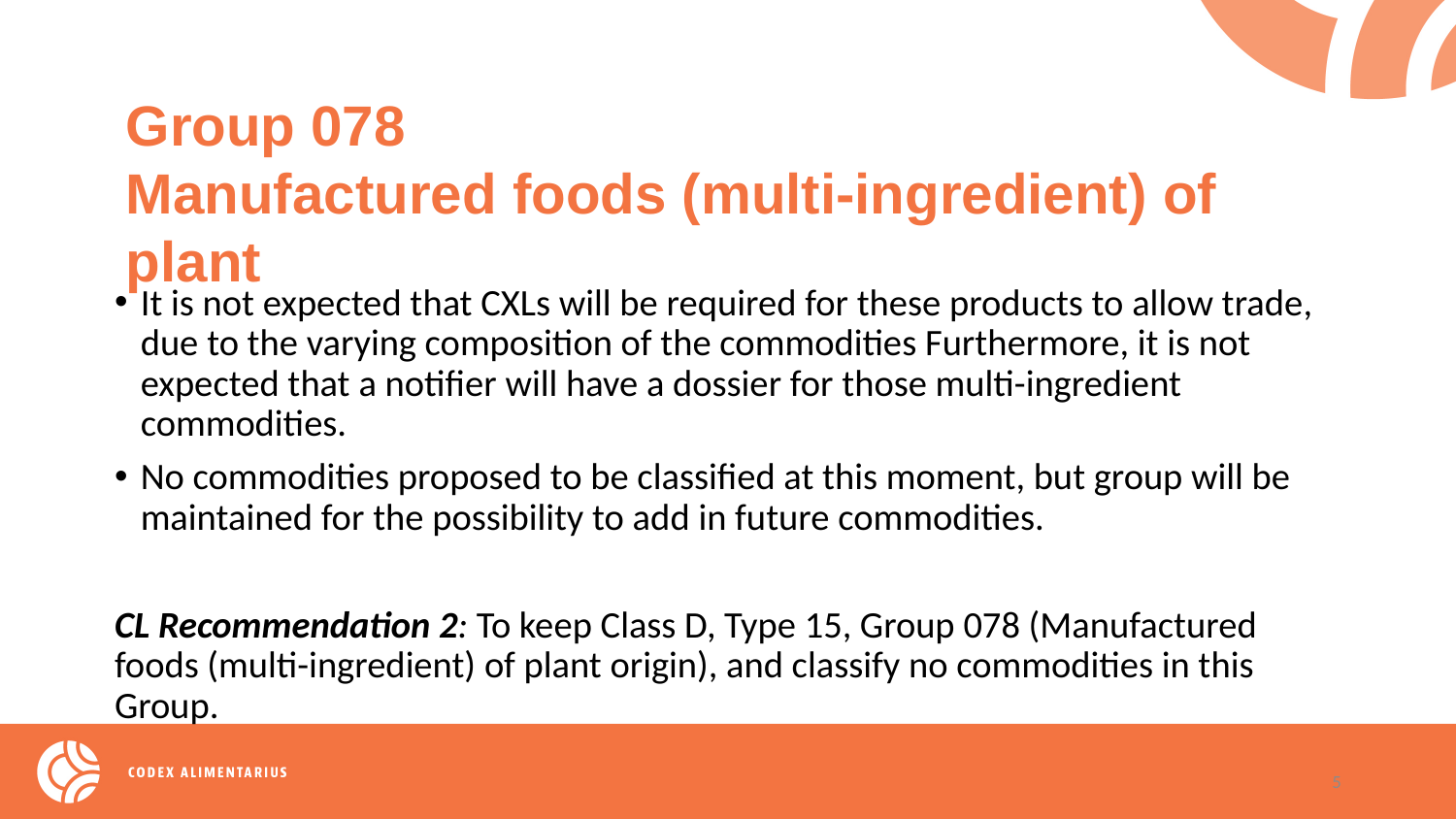

Group 078
Manufactured foods (multi-ingredient) of plant

It is not expected that CXLs will be required for these products to allow trade, due to the varying composition of the commodities Furthermore, it is not expected that a notifier will have a dossier for those multi-ingredient commodities.
No commodities proposed to be classified at this moment, but group will be maintained for the possibility to add in future commodities.

CL Recommendation 2: To keep Class D, Type 15, Group 078 (Manufactured foods (multi-ingredient) of plant origin), and classify no commodities in this Group.

5